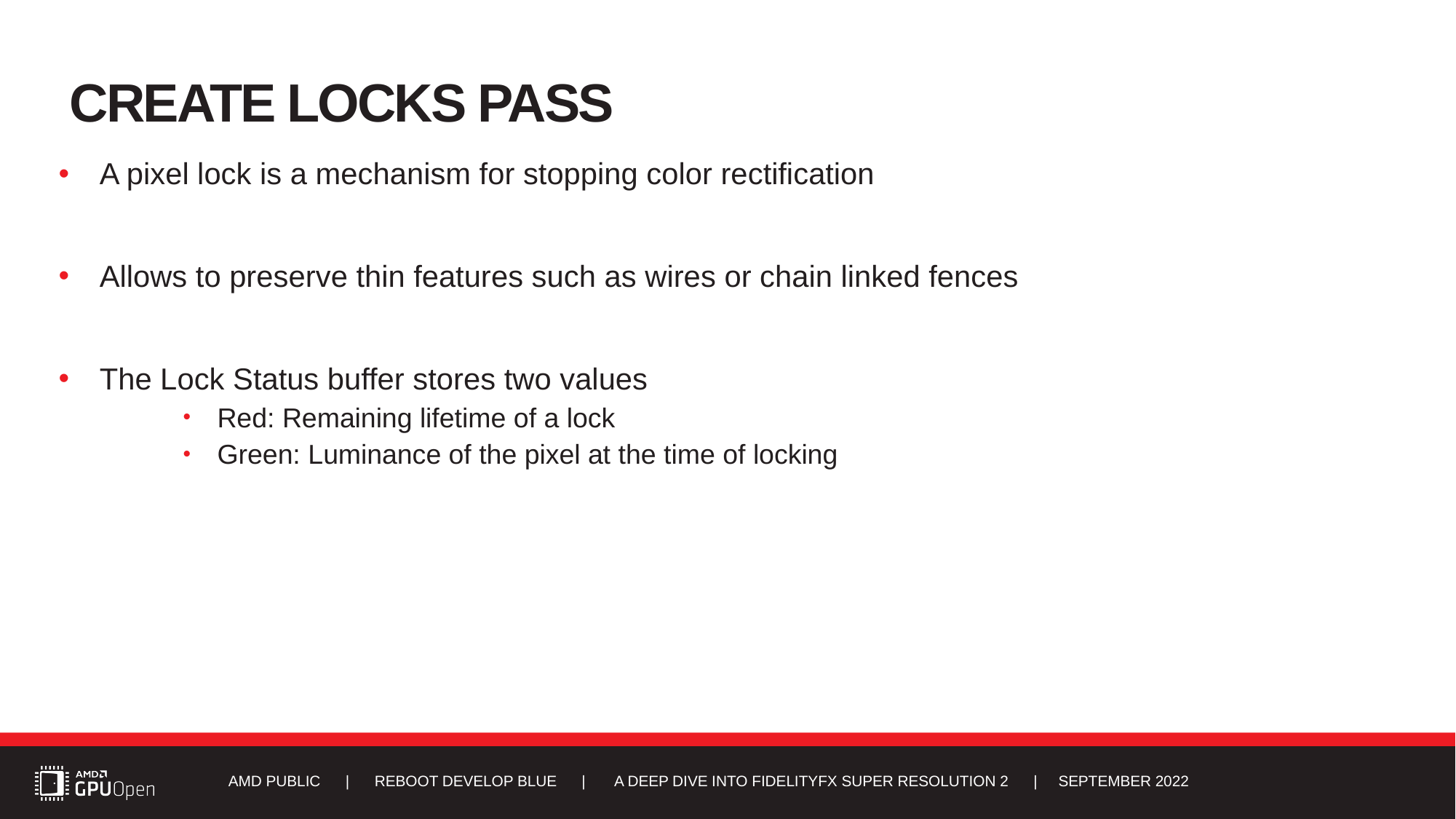

# Create LockS PASS
A pixel lock is a mechanism for stopping color rectification

Allows to preserve thin features such as wires or chain linked fences

The Lock Status buffer stores two values
Red: Remaining lifetime of a lock
Green: Luminance of the pixel at the time of locking